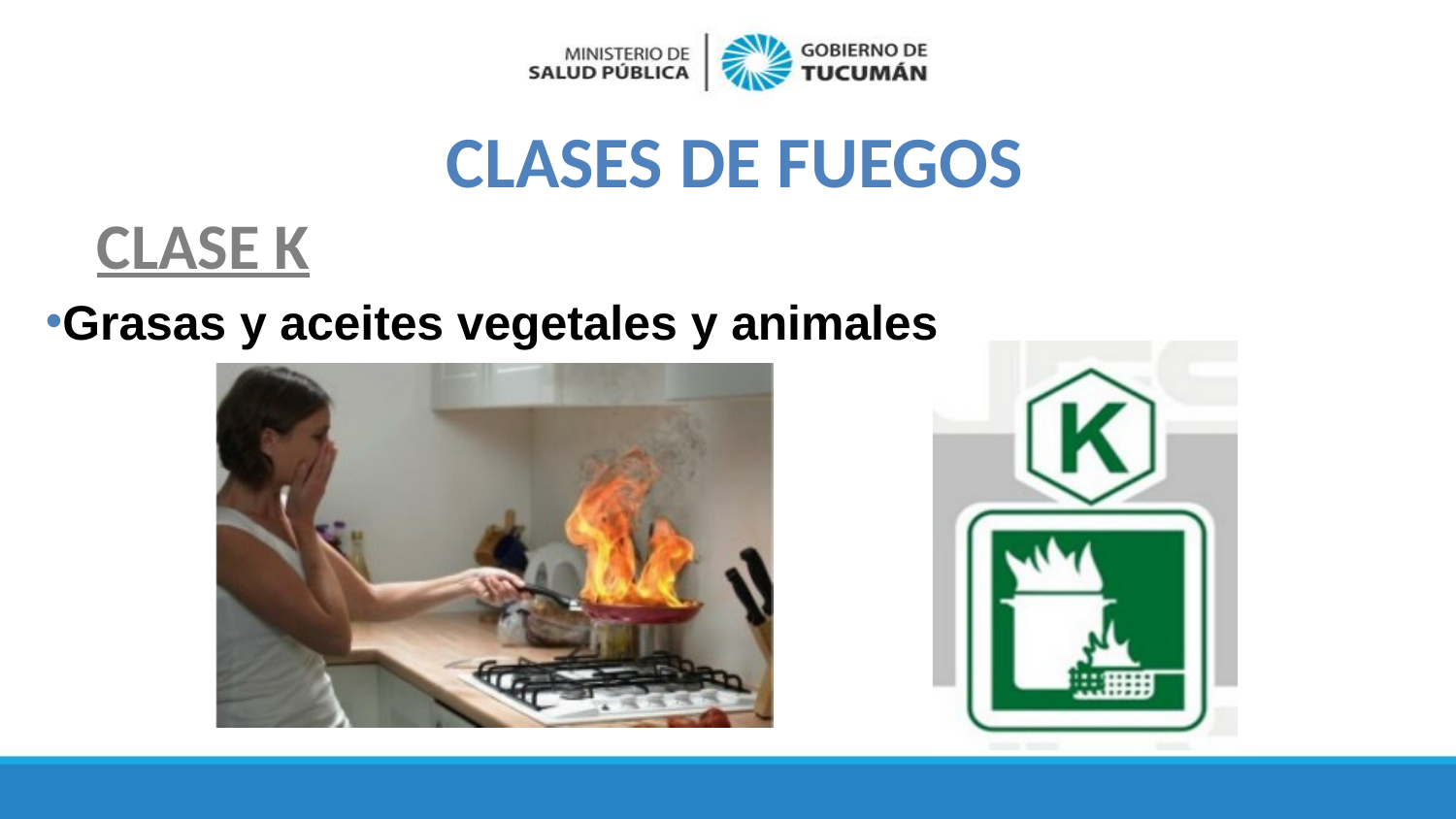

# CLASES DE FUEGOS
    CLASE K
Grasas y aceites vegetales y animales

D
C